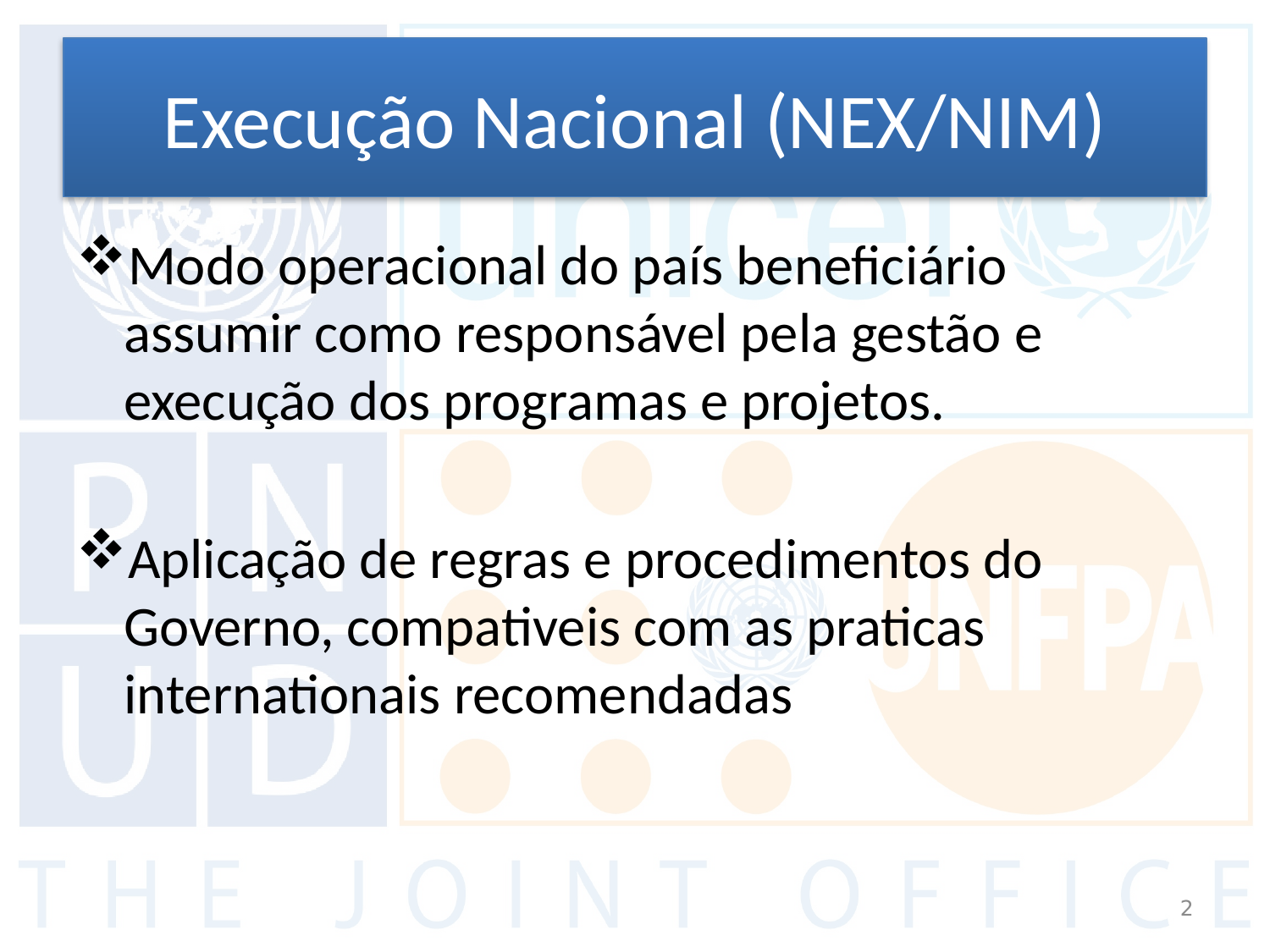

# Execução Nacional (NEX/NIM)
Modo operacional do país beneficiário assumir como responsável pela gestão e execução dos programas e projetos.

Aplicação de regras e procedimentos do Governo, compativeis com as praticas internationais recomendadas

2